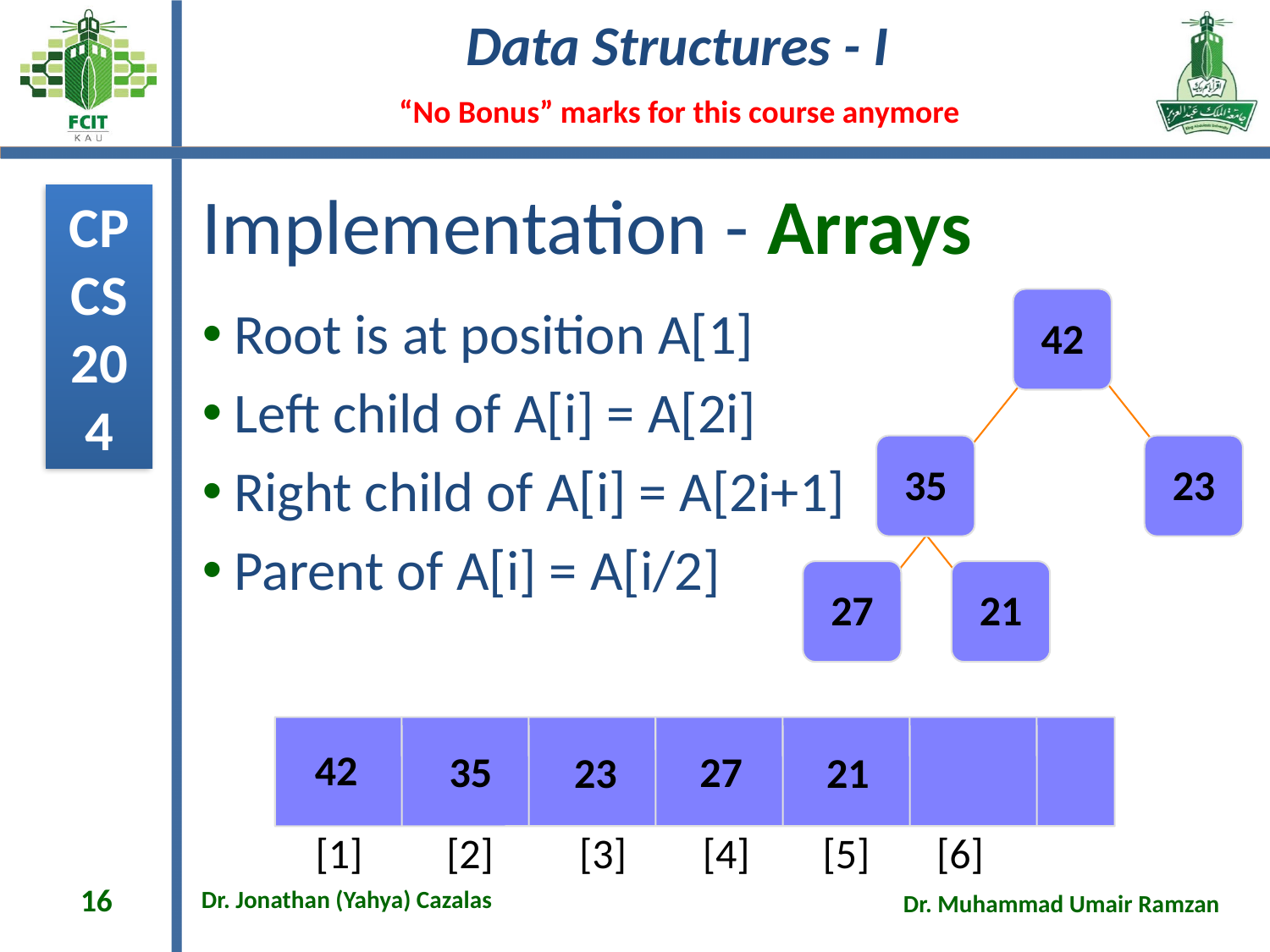

# Implementation - Arrays

42

35

23

27

21
Root is at position A[1]
Left child of A[i] = A[2i]
Right child of A[i] = A[2i+1]
Parent of A[i] = A[i/2]

42
35
27
23
21
    [1]                 [2]         [3]        [4]              [5]       [6]
16